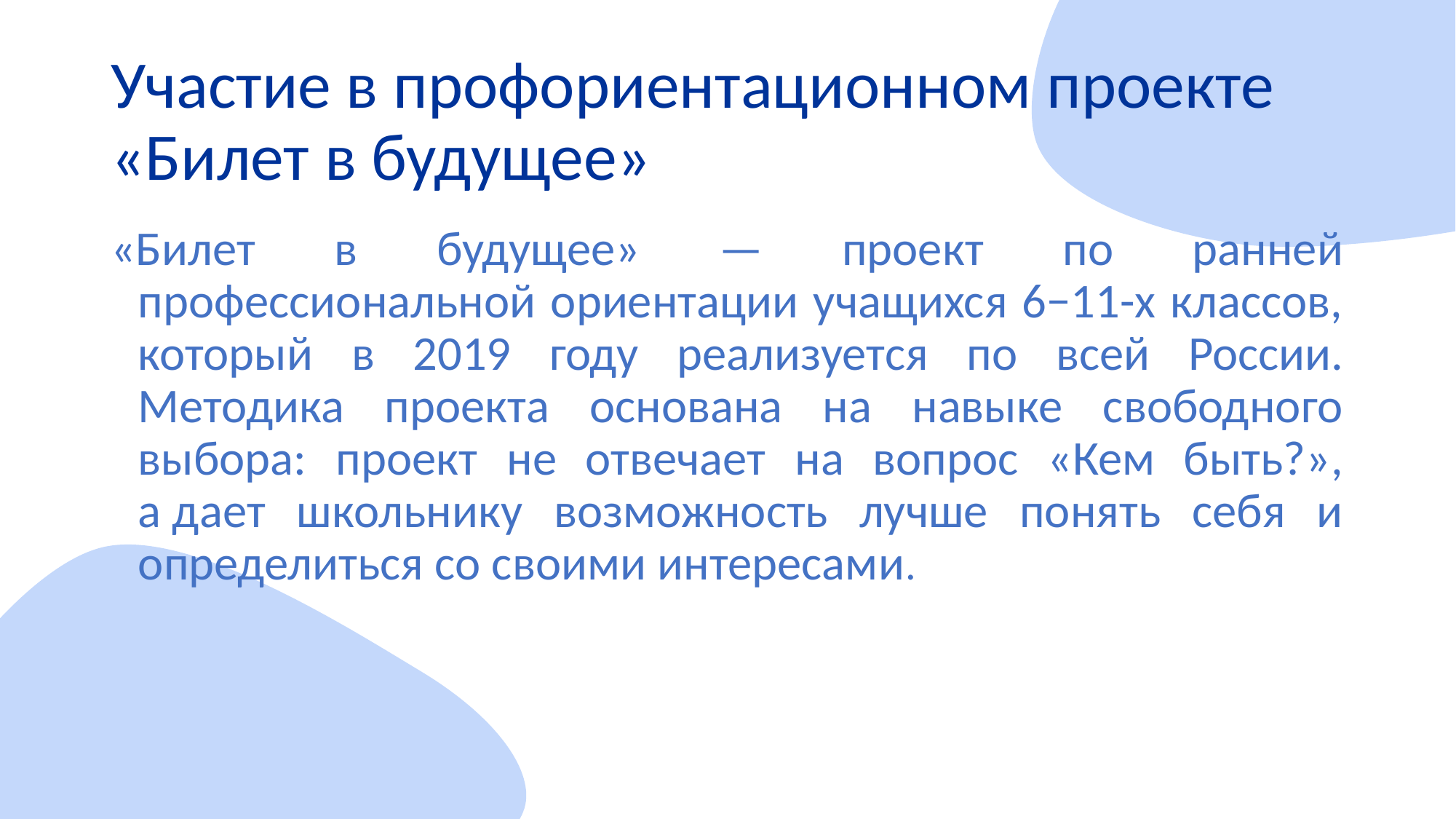

# Участие в профориентационном проекте «Билет в будущее»
«Билет в будущее» — проект по ранней профессиональной ориентации учащихся 6−11-х классов, который в 2019 году реализуется по всей России. Методика проекта основана на навыке свободного выбора: проект не отвечает на вопрос «Кем быть?», а дает школьнику возможность лучше понять себя и определиться со своими интересами.